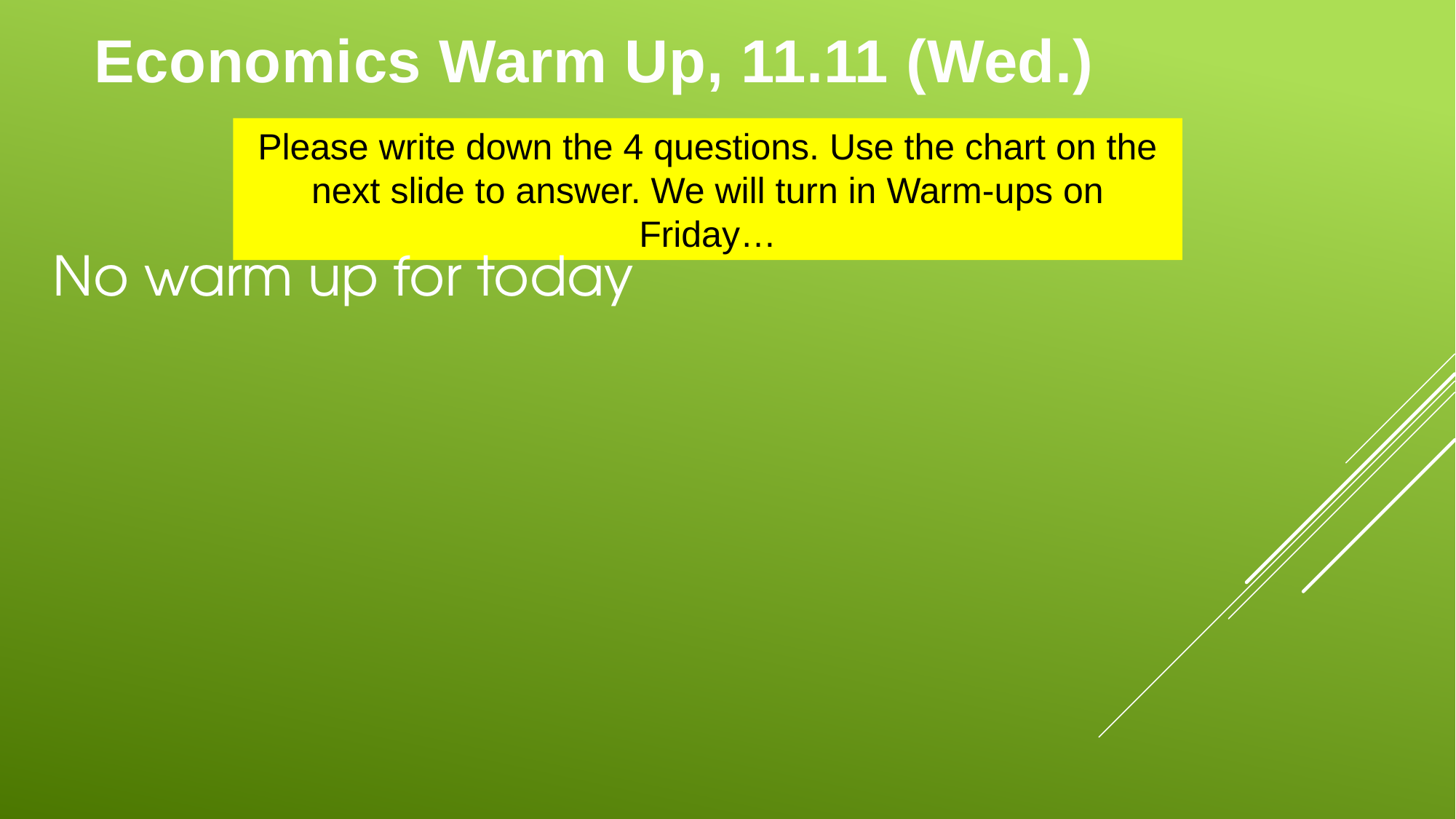

Economics Warm Up, 11.11 (Wed.)
Please write down the 4 questions. Use the chart on the next slide to answer. We will turn in Warm-ups on Friday…
No warm up for today